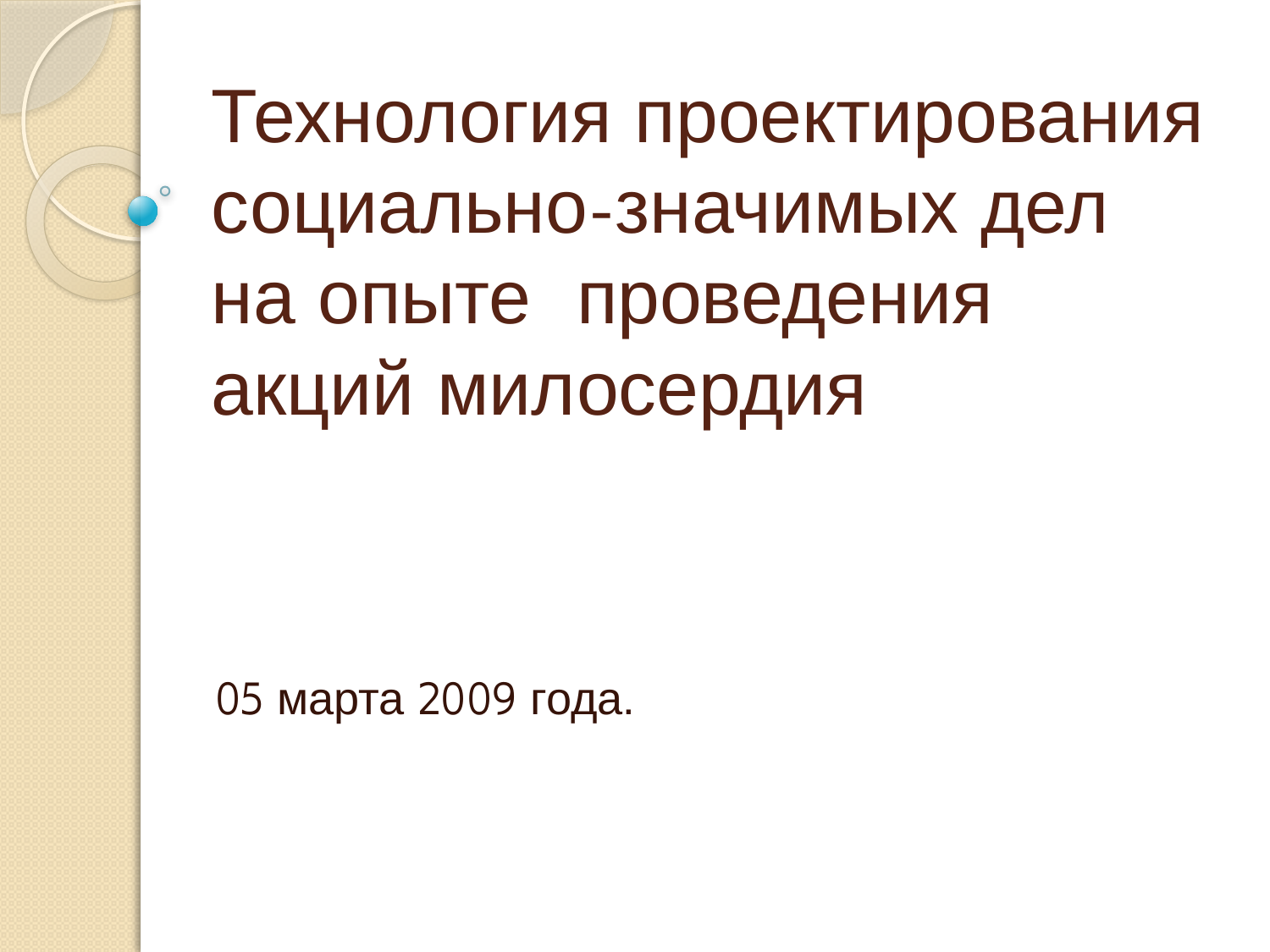

# Технология проектирования социально-значимых дел на опыте  проведения акций милосердия
05 марта 2009 года.